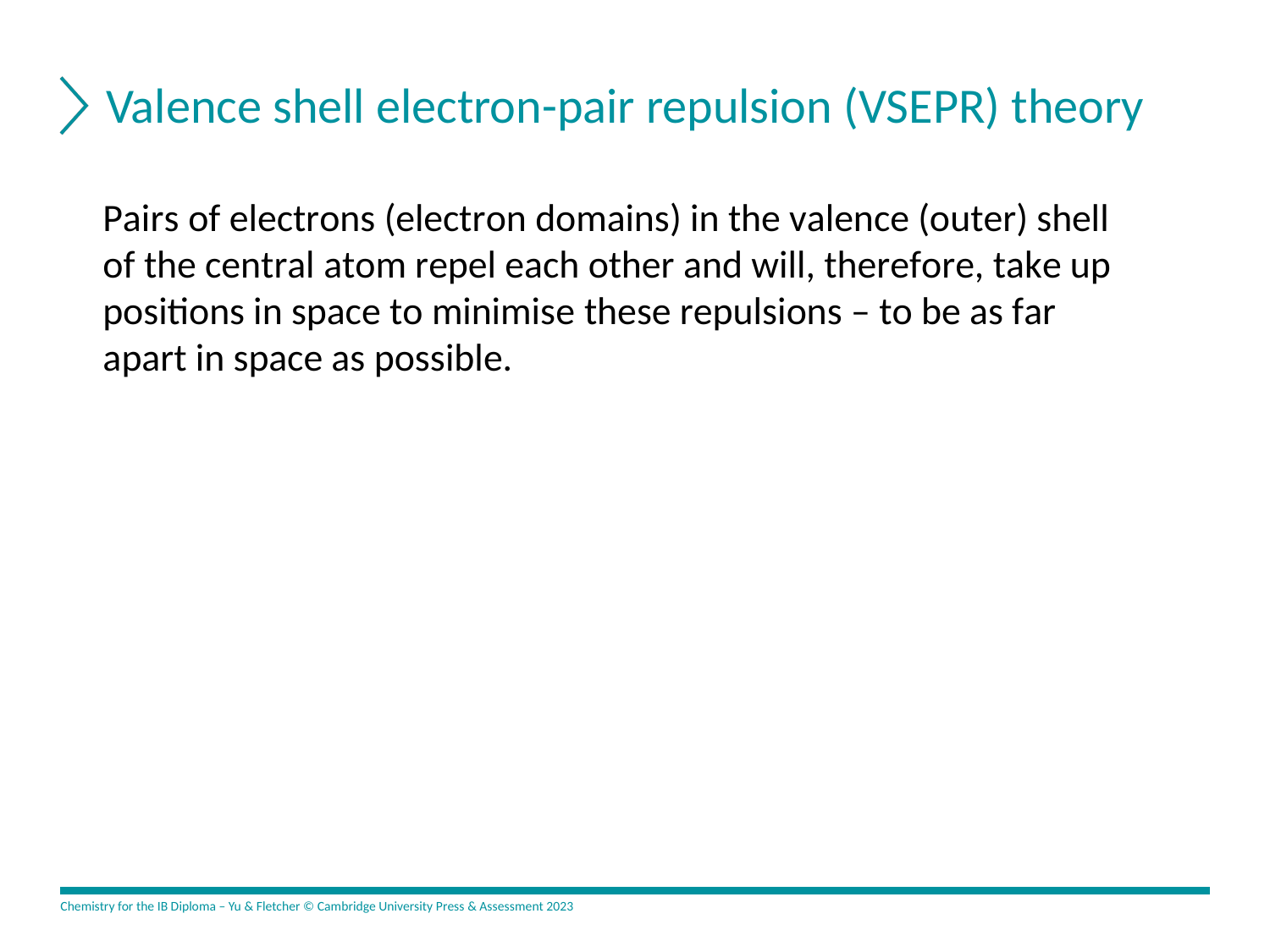

# Valence shell electron-pair repulsion (VSEPR) theory
Pairs of electrons (electron domains) in the valence (outer) shell
of the central atom repel each other and will, therefore, take up positions in space to minimise these repulsions – to be as far
apart in space as possible.